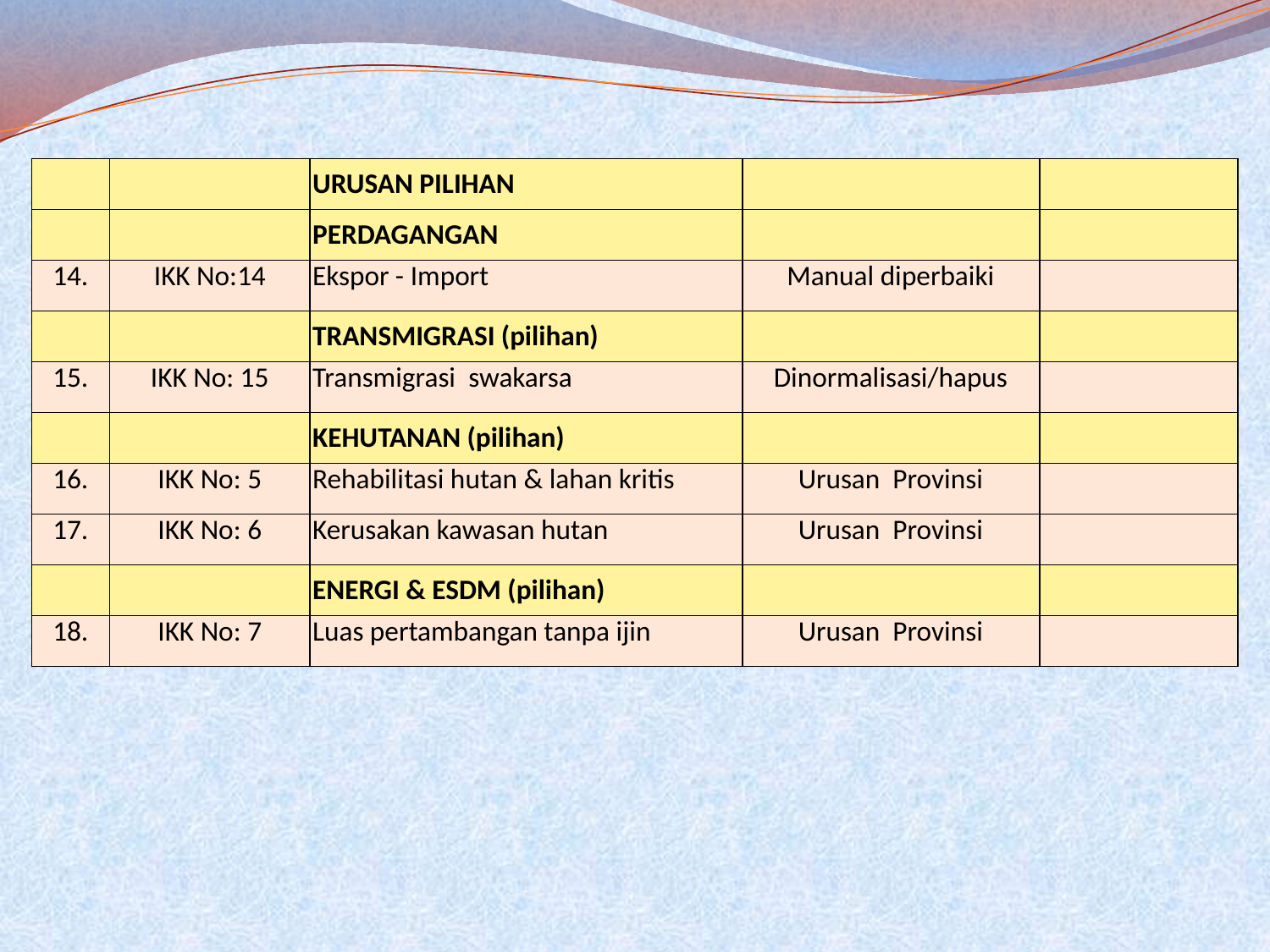

|  |  | URUSAN PILIHAN |  |  |
| --- | --- | --- | --- | --- |
|  |  | PERDAGANGAN |  |  |
| 14. | IKK No:14 | Ekspor - Import | Manual diperbaiki |  |
|  |  | TRANSMIGRASI (pilihan) |  |  |
| 15. | IKK No: 15 | Transmigrasi swakarsa | Dinormalisasi/hapus |  |
|  |  | KEHUTANAN (pilihan) |  |  |
| 16. | IKK No: 5 | Rehabilitasi hutan & lahan kritis | Urusan Provinsi |  |
| 17. | IKK No: 6 | Kerusakan kawasan hutan | Urusan Provinsi |  |
|  |  | ENERGI & ESDM (pilihan) |  |  |
| 18. | IKK No: 7 | Luas pertambangan tanpa ijin | Urusan Provinsi |  |